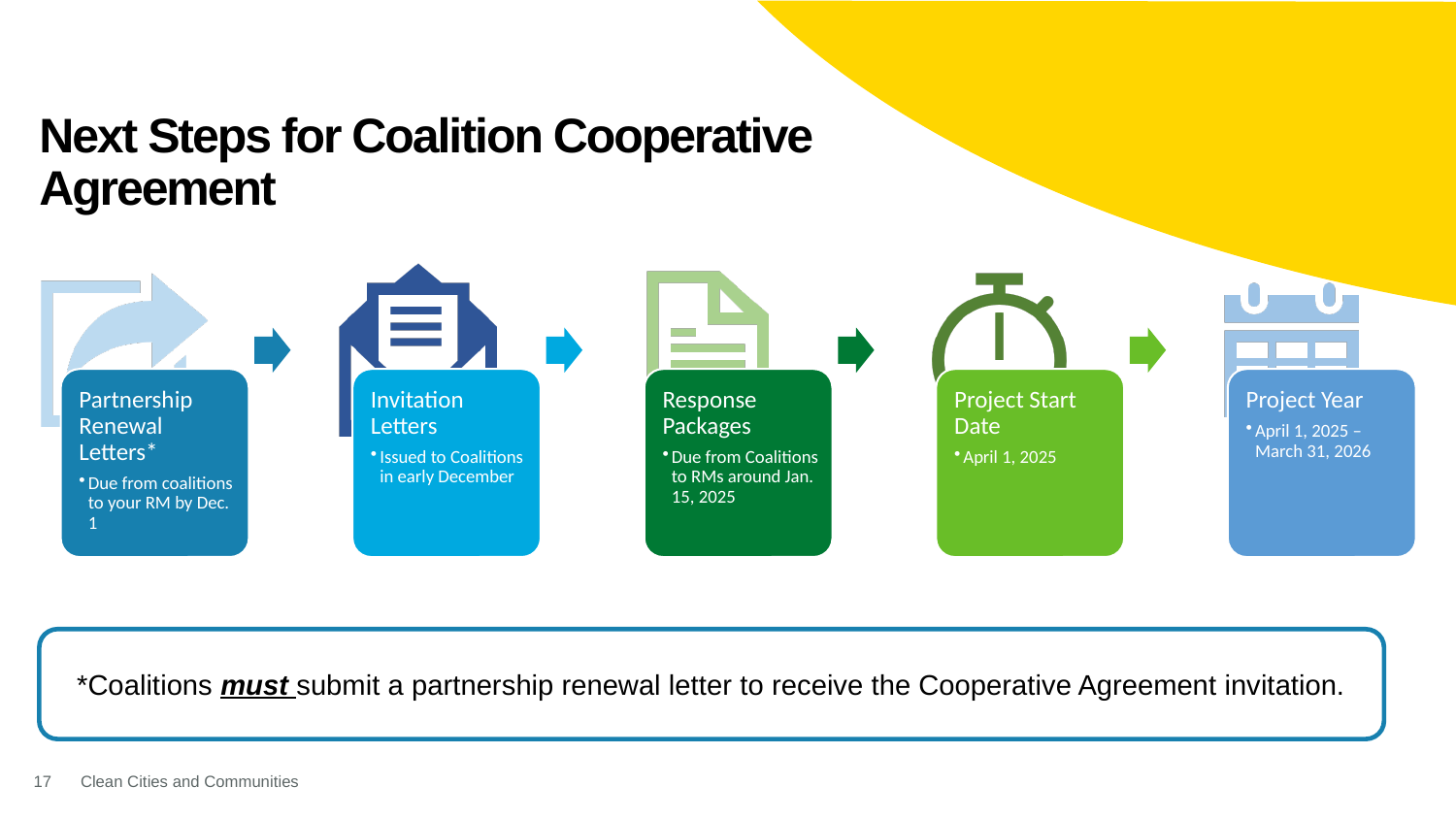

# Next Steps for Coalition Cooperative Agreement
Partnership Renewal Letters*
Due from coalitions to your RM by Dec. 1

Invitation Letters
Issued to Coalitions in early December

Response Packages
Due from Coalitions to RMs around Jan. 15, 2025

Project Start Date
April 1, 2025

Project Year
April 1, 2025 – March 31, 2026
*Coalitions must submit a partnership renewal letter to receive the Cooperative Agreement invitation.
17
Clean Cities and Communities